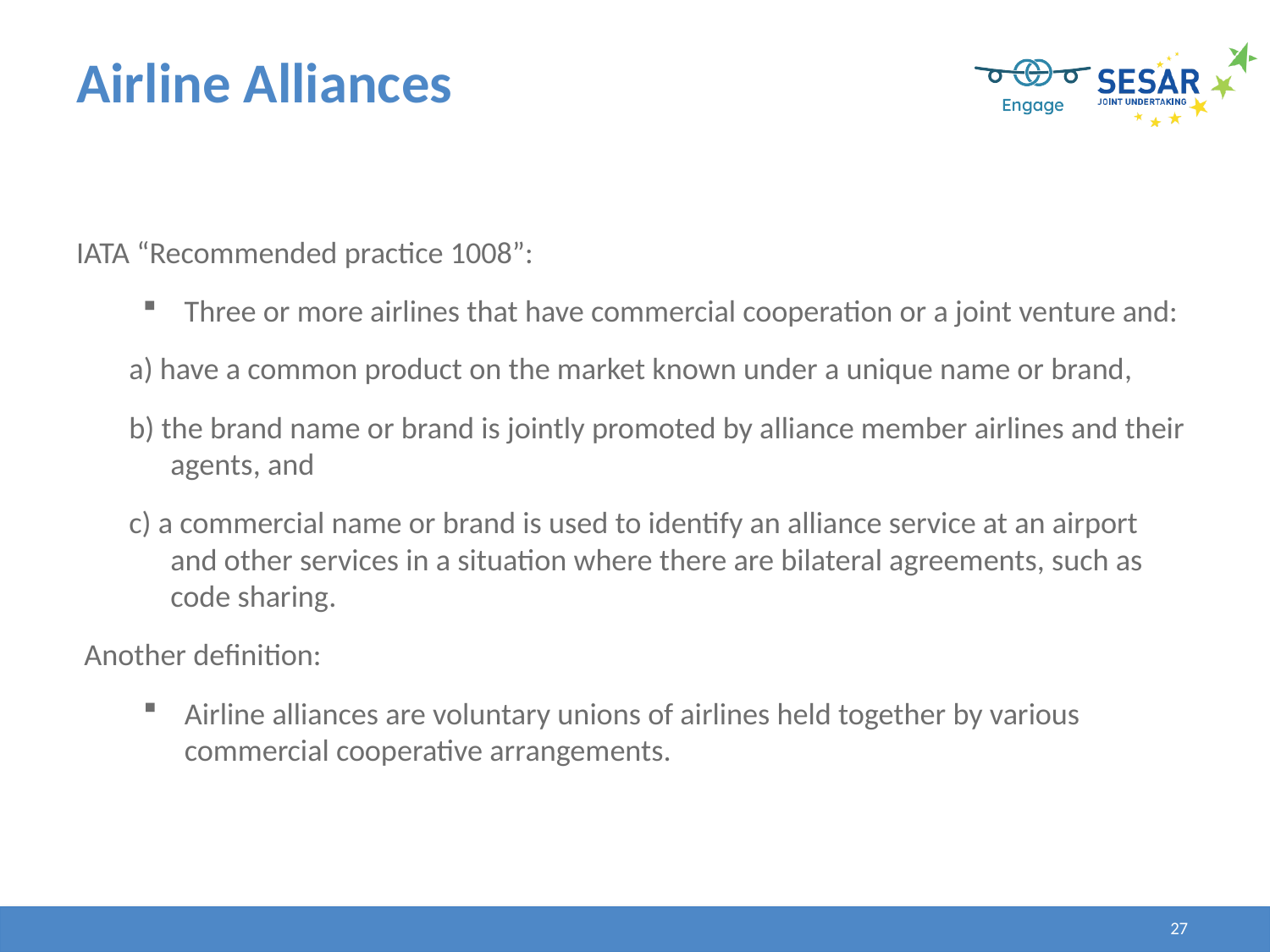

# Airline Alliances
IATA “Recommended practice 1008”:
Three or more airlines that have commercial cooperation or a joint venture and:
a) have a common product on the market known under a unique name or brand,
b) the brand name or brand is jointly promoted by alliance member airlines and their agents, and
c) a commercial name or brand is used to identify an alliance service at an airport and other services in a situation where there are bilateral agreements, such as code sharing.
Another definition:
Airline alliances are voluntary unions of airlines held together by various commercial cooperative arrangements.
27